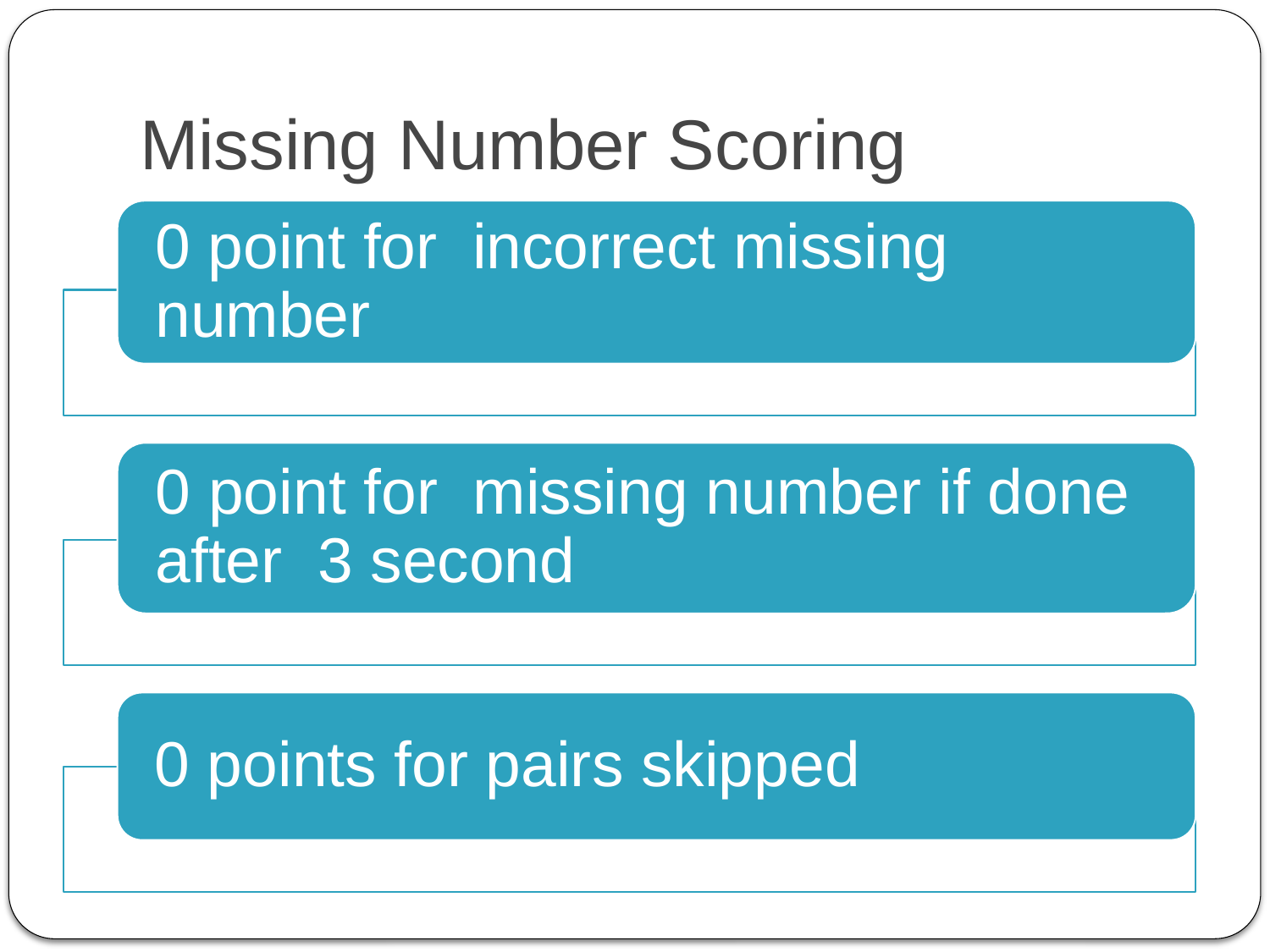

# Missing Number Scoring
0 point for  incorrect missing number
0 point for  missing number if done after  3 second
0 points for pairs skipped